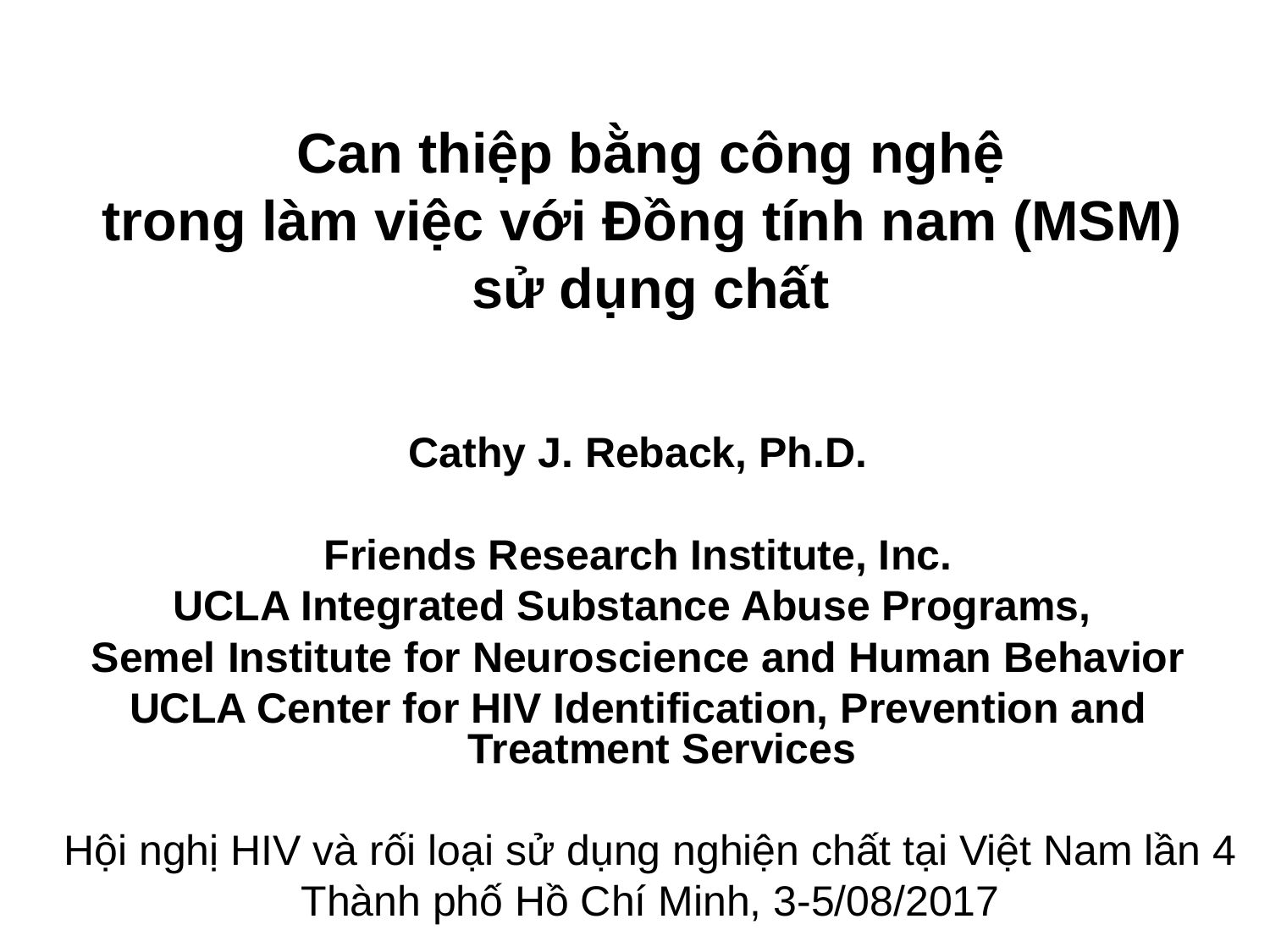

# Can thiệp bằng công nghệ trong làm việc với Đồng tính nam (MSM) sử dụng chất Hội nghị HIV và rối loại sử dụng nghiện chất tại Việt Nam lần 4 Thành phố Hồ Chí Minh, 3-5/08/2017

Cathy J. Reback, Ph.D.

Friends Research Institute, Inc.
UCLA Integrated Substance Abuse Programs,
Semel Institute for Neuroscience and Human Behavior
UCLA Center for HIV Identification, Prevention and Treatment Services